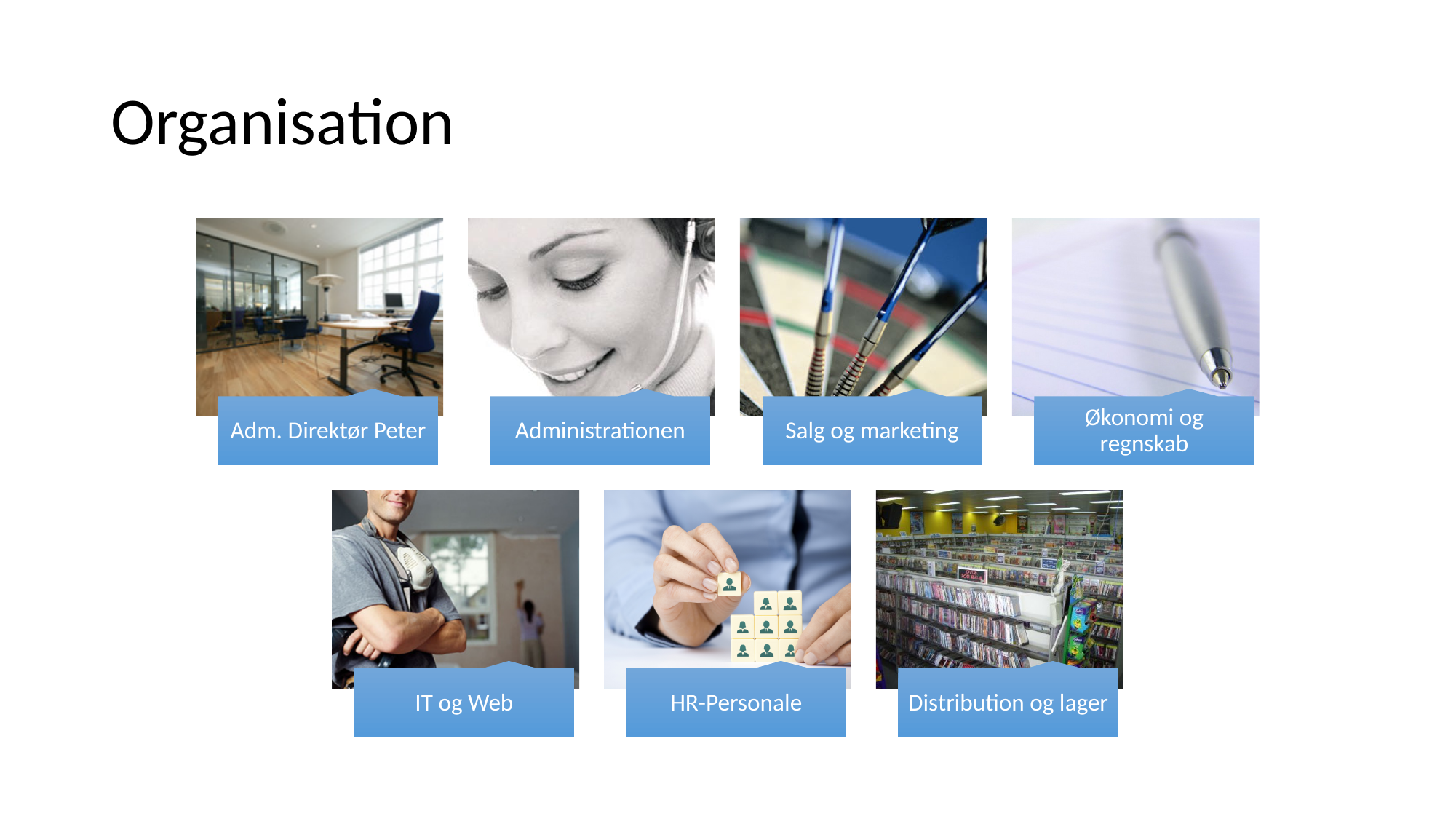

# Organisation
Adm. Direktør Peter
Administrationen
Salg og marketing
Økonomi og regnskab
IT og Web
HR-Personale
Distribution og lager